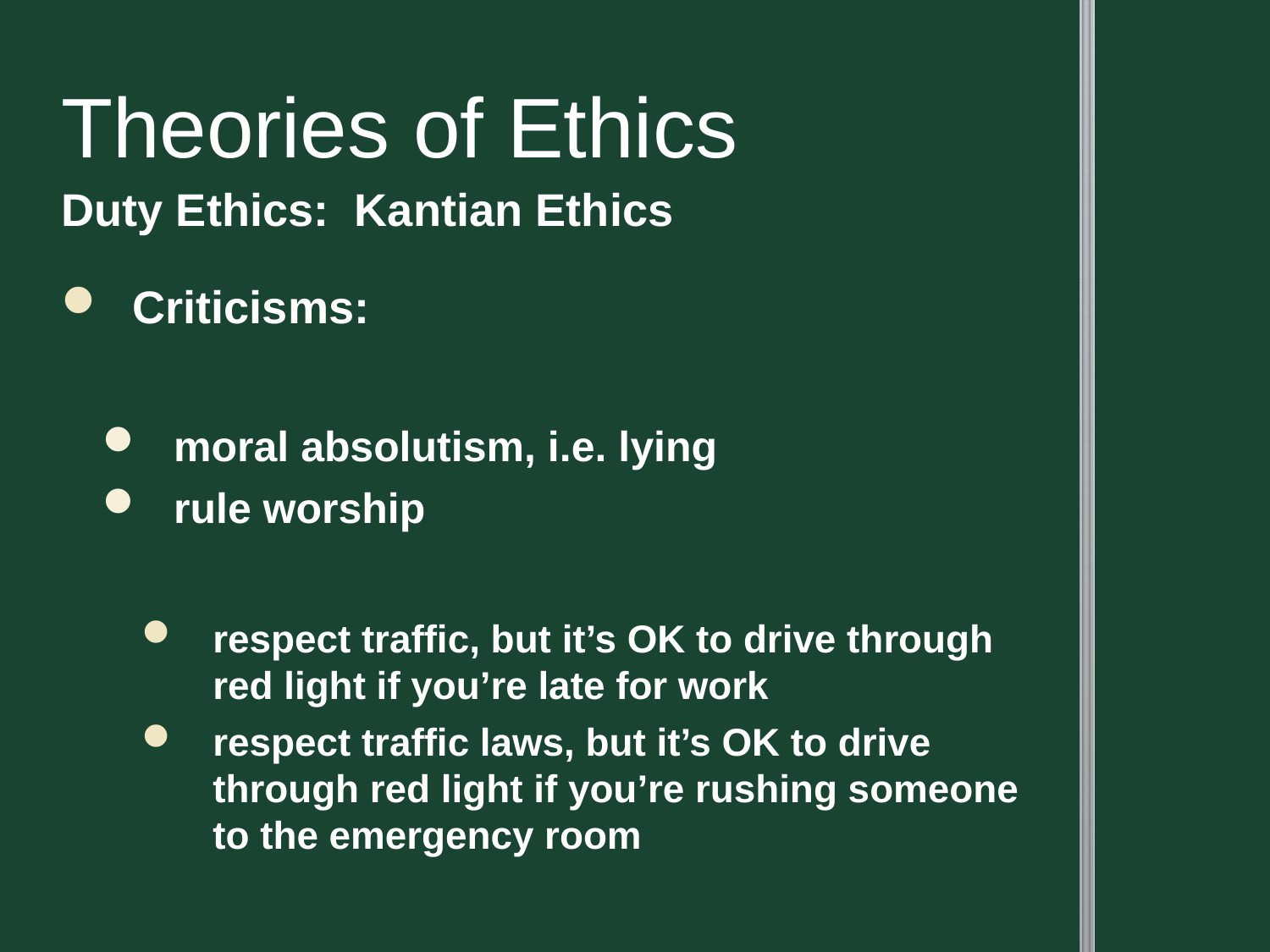

# Theories of Ethics
Duty Ethics:  Kantian Ethics
Criticisms:

moral absolutism, i.e. lying
rule worship

respect traffic, but it’s OK to drive through red light if you’re late for work
respect traffic laws, but it’s OK to drive through red light if you’re rushing someone to the emergency room